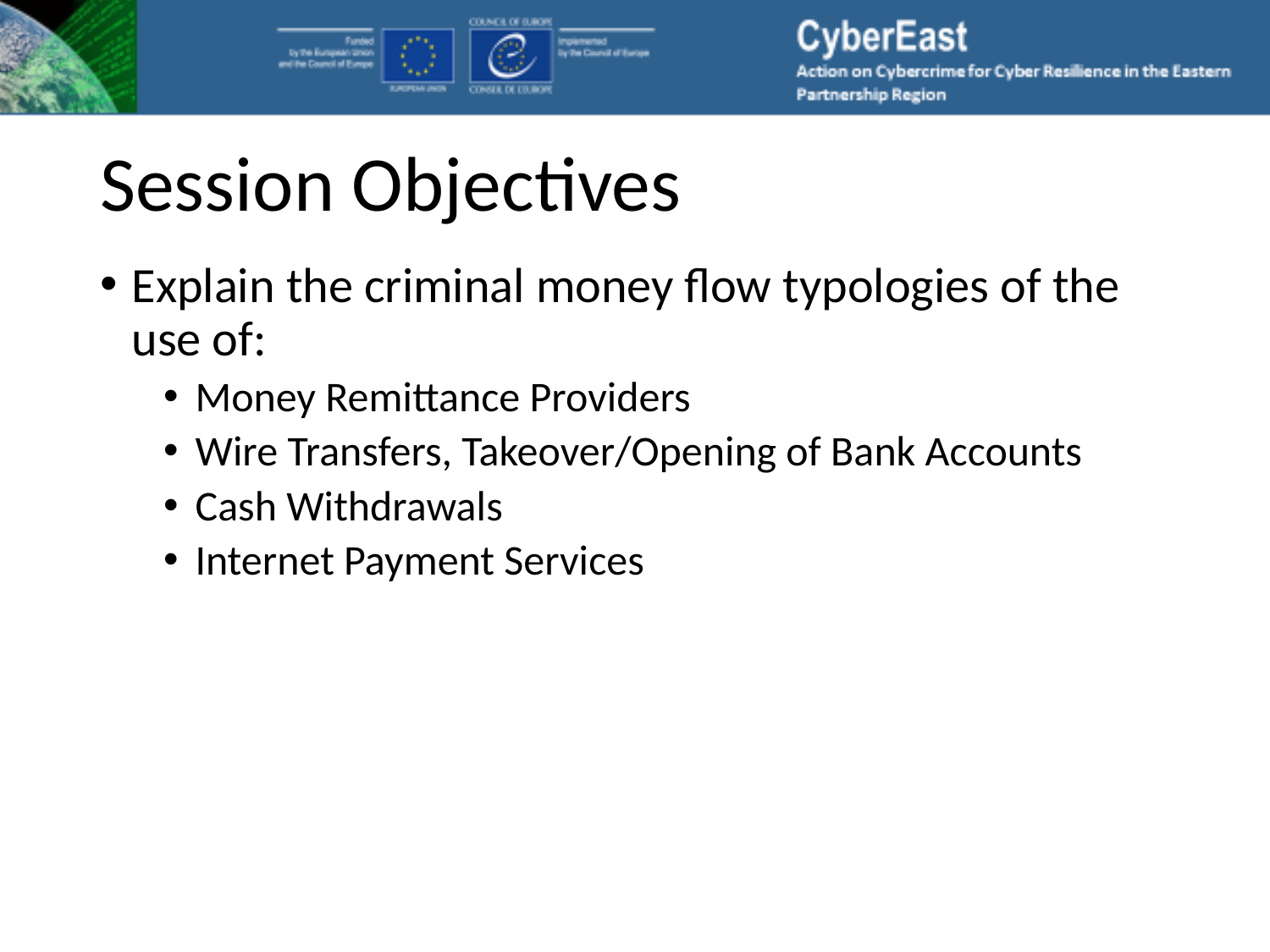

# Session Objectives
Explain the criminal money flow typologies of the use of:
Money Remittance Providers
Wire Transfers, Takeover/Opening of Bank Accounts
Cash Withdrawals
Internet Payment Services